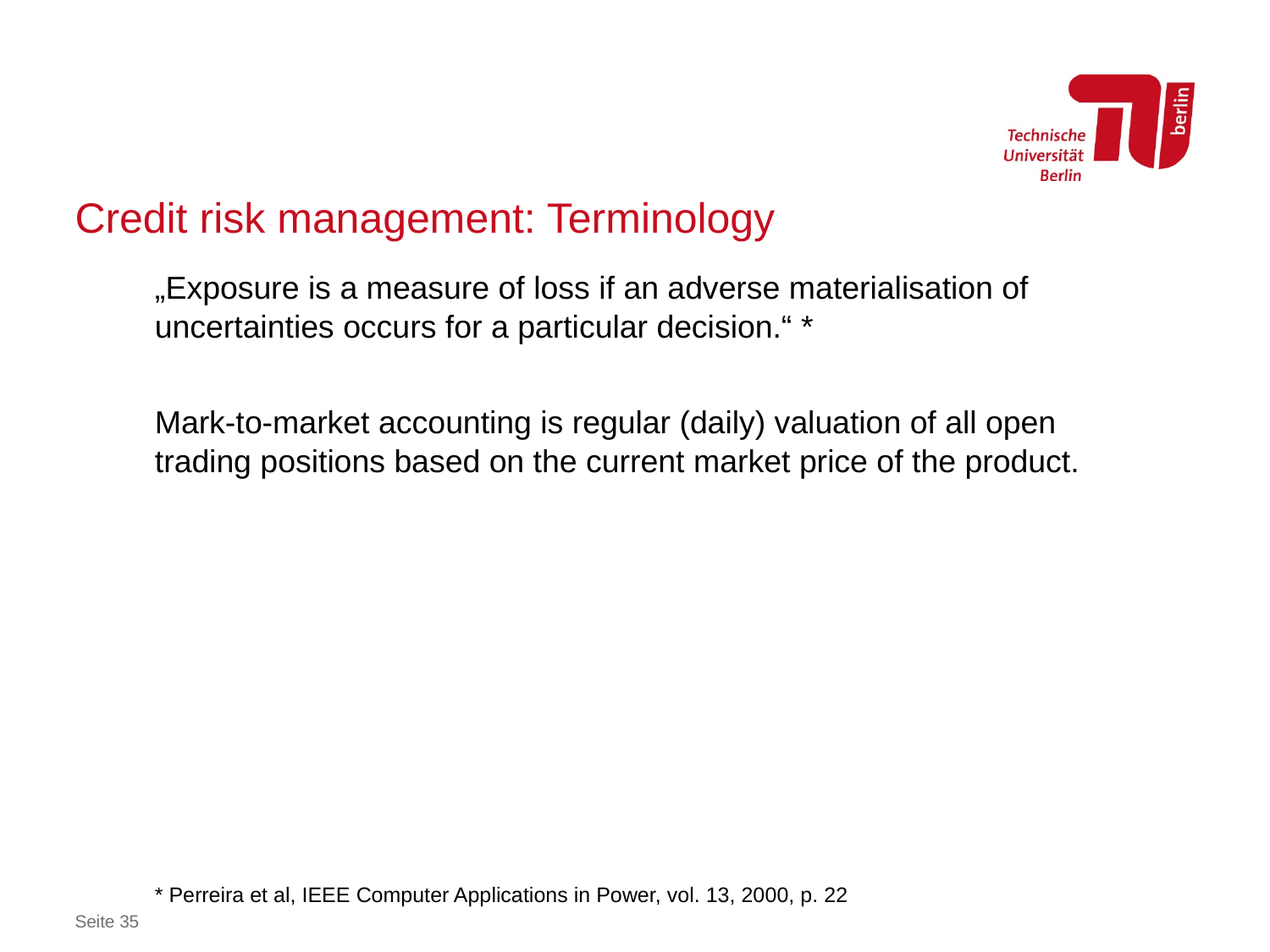

# Credit risk management: Terminology
„Exposure is a measure of loss if an adverse materialisation of uncertainties occurs for a particular decision.“ *

Mark-to-market accounting is regular (daily) valuation of all open trading positions based on the current market price of the product.

* Perreira et al, IEEE Computer Applications in Power, vol. 13, 2000, p. 22
Seite 35